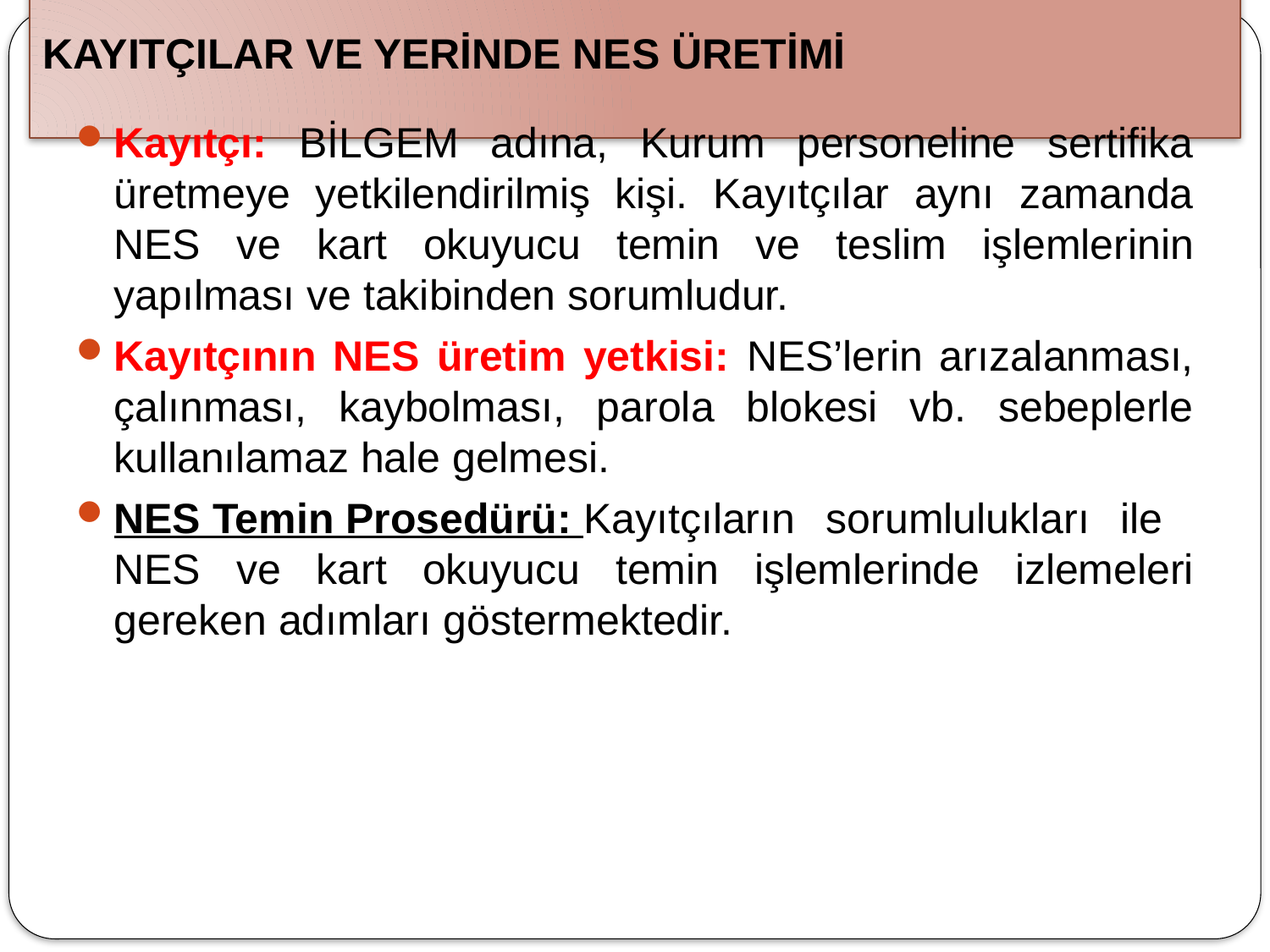

# KAYITÇILAR VE YERİNDE NES ÜRETİMİ
Kayıtçı: BİLGEM adına, Kurum personeline sertifika üretmeye yetkilendirilmiş kişi. Kayıtçılar aynı zamanda NES ve kart okuyucu temin ve teslim işlemlerinin yapılması ve takibinden sorumludur.
Kayıtçının NES üretim yetkisi: NES’lerin arızalanması, çalınması, kaybolması, parola blokesi vb. sebeplerle kullanılamaz hale gelmesi.
NES Temin Prosedürü: Kayıtçıların sorumlulukları ile  NES ve kart okuyucu temin işlemlerinde izlemeleri gereken adımları göstermektedir.